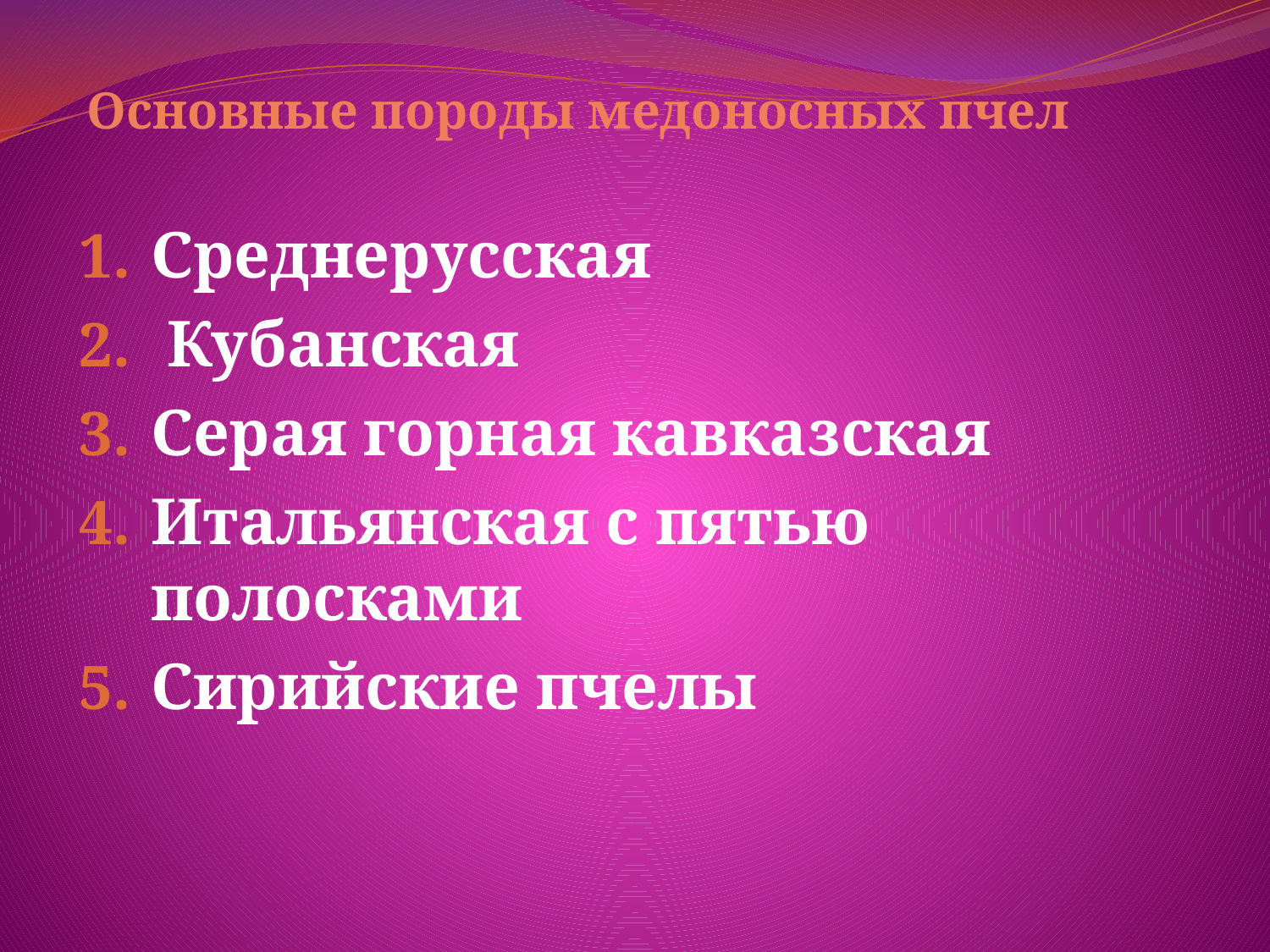

# Основные породы медоносных пчел
Среднерусская
 Кубанская
Серая горная кавказская
Итальянская с пятью полосками
Сирийские пчелы